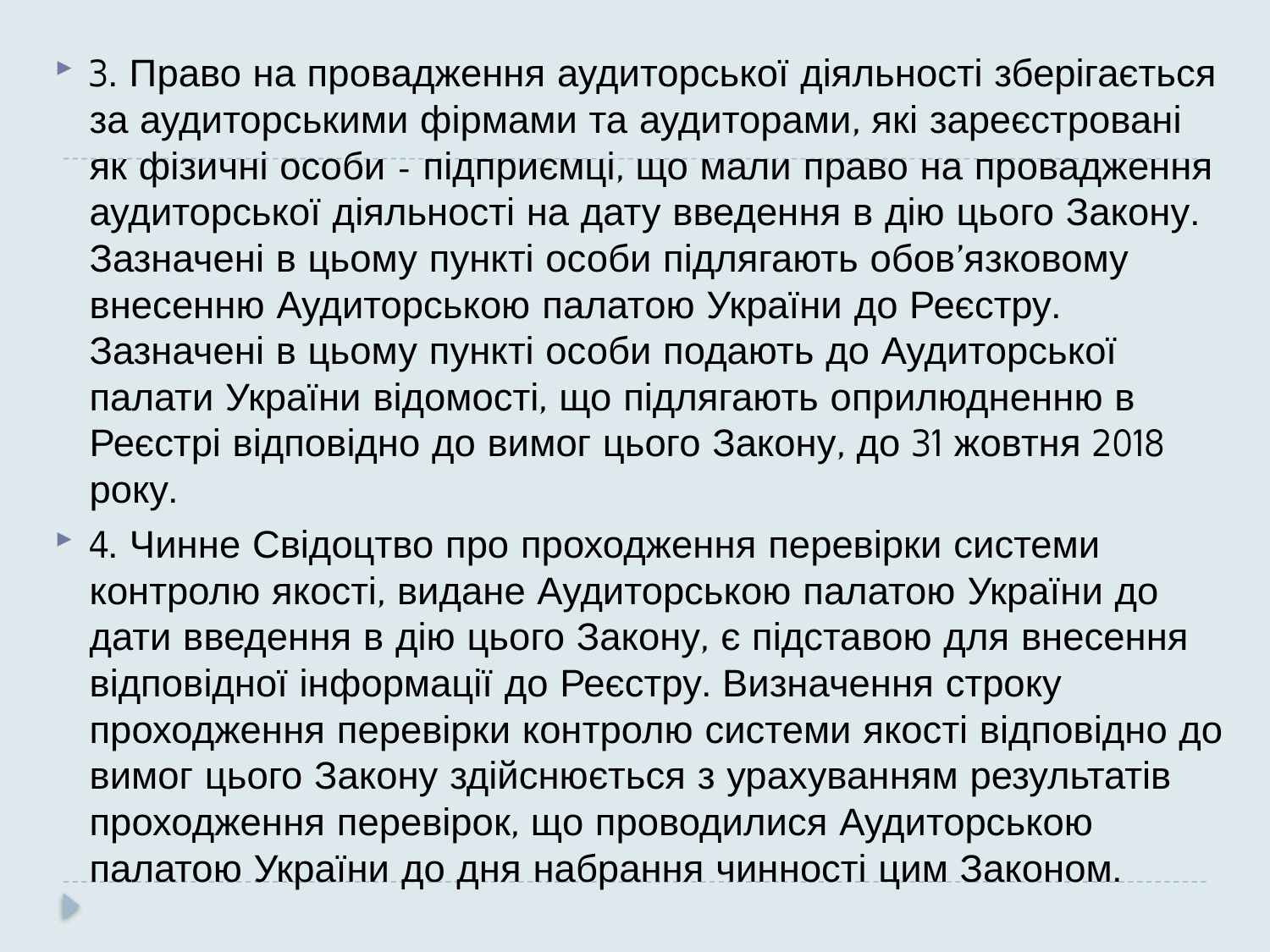

3. Право на провадження аудиторської діяльності зберігається за аудиторськими фірмами та аудиторами, які зареєстровані як фізичні особи - підприємці, що мали право на провадження аудиторської діяльності на дату введення в дію цього Закону. Зазначені в цьому пункті особи підлягають обов’язковому внесенню Аудиторською палатою України до Реєстру. Зазначені в цьому пункті особи подають до Аудиторської палати України відомості, що підлягають оприлюдненню в Реєстрі відповідно до вимог цього Закону, до 31 жовтня 2018 року.
4. Чинне Свідоцтво про проходження перевірки системи контролю якості, видане Аудиторською палатою України до дати введення в дію цього Закону, є підставою для внесення відповідної інформації до Реєстру. Визначення строку проходження перевірки контролю системи якості відповідно до вимог цього Закону здійснюється з урахуванням результатів проходження перевірок, що проводилися Аудиторською палатою України до дня набрання чинності цим Законом.